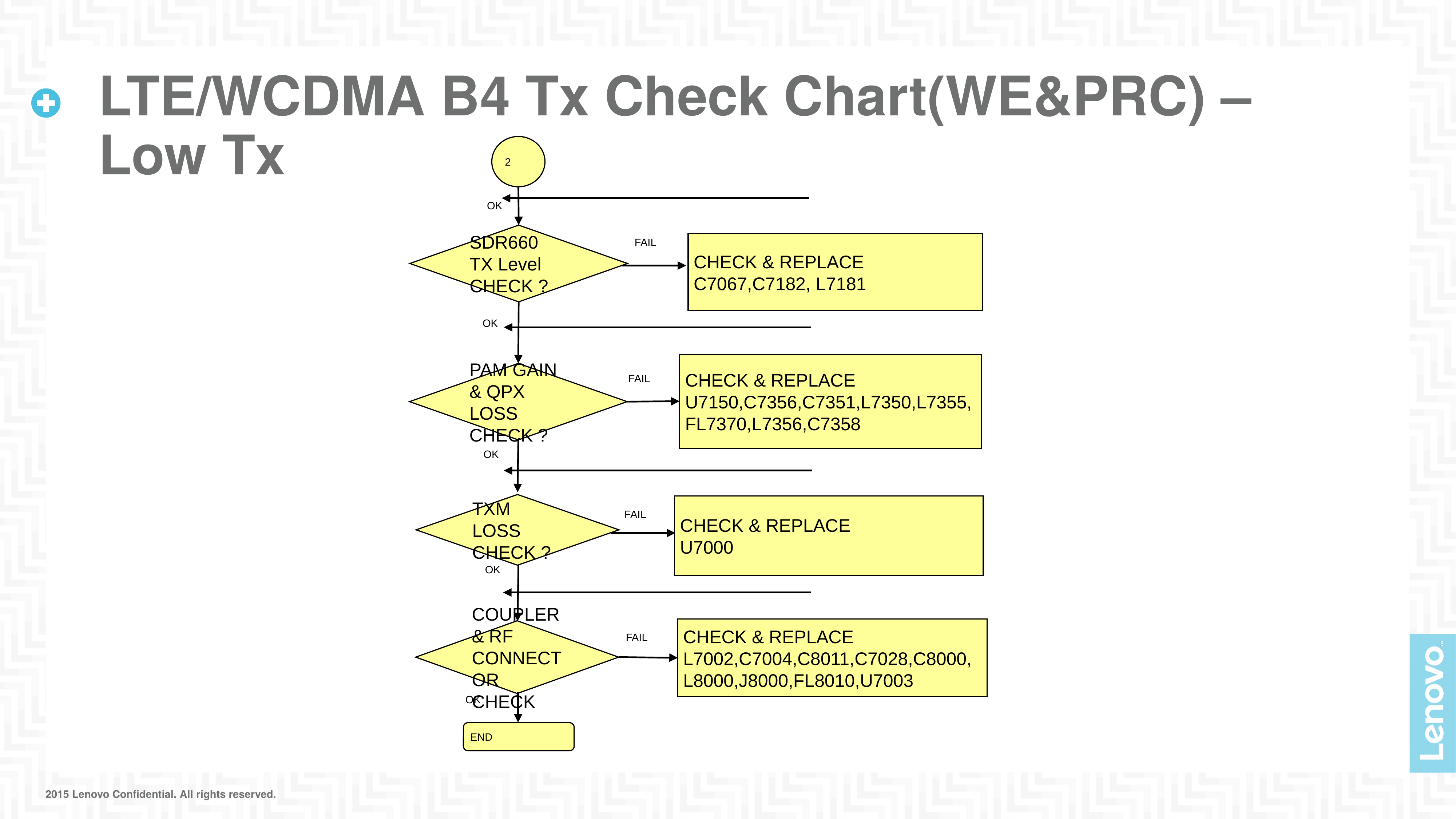

# LTE/WCDMA B4 Tx Check Chart(WE&PRC) – Low Tx
2
OK
SDR660
TX Level
CHECK ?
FAIL
CHECK & REPLACE
C7067,C7182, L7181
OK
CHECK & REPLACE
U7150,C7356,C7351,L7350,L7355,FL7370,L7356,C7358
PAM GAIN & QPX LOSS
CHECK ?
FAIL
OK
TXM LOSS
CHECK ?
CHECK & REPLACE
U7000
FAIL
OK
CHECK & REPLACE
L7002,C7004,C8011,C7028,C8000,L8000,J8000,FL8010,U7003
COUPLER & RF CONNECTOR
CHECK
FAIL
OK
END